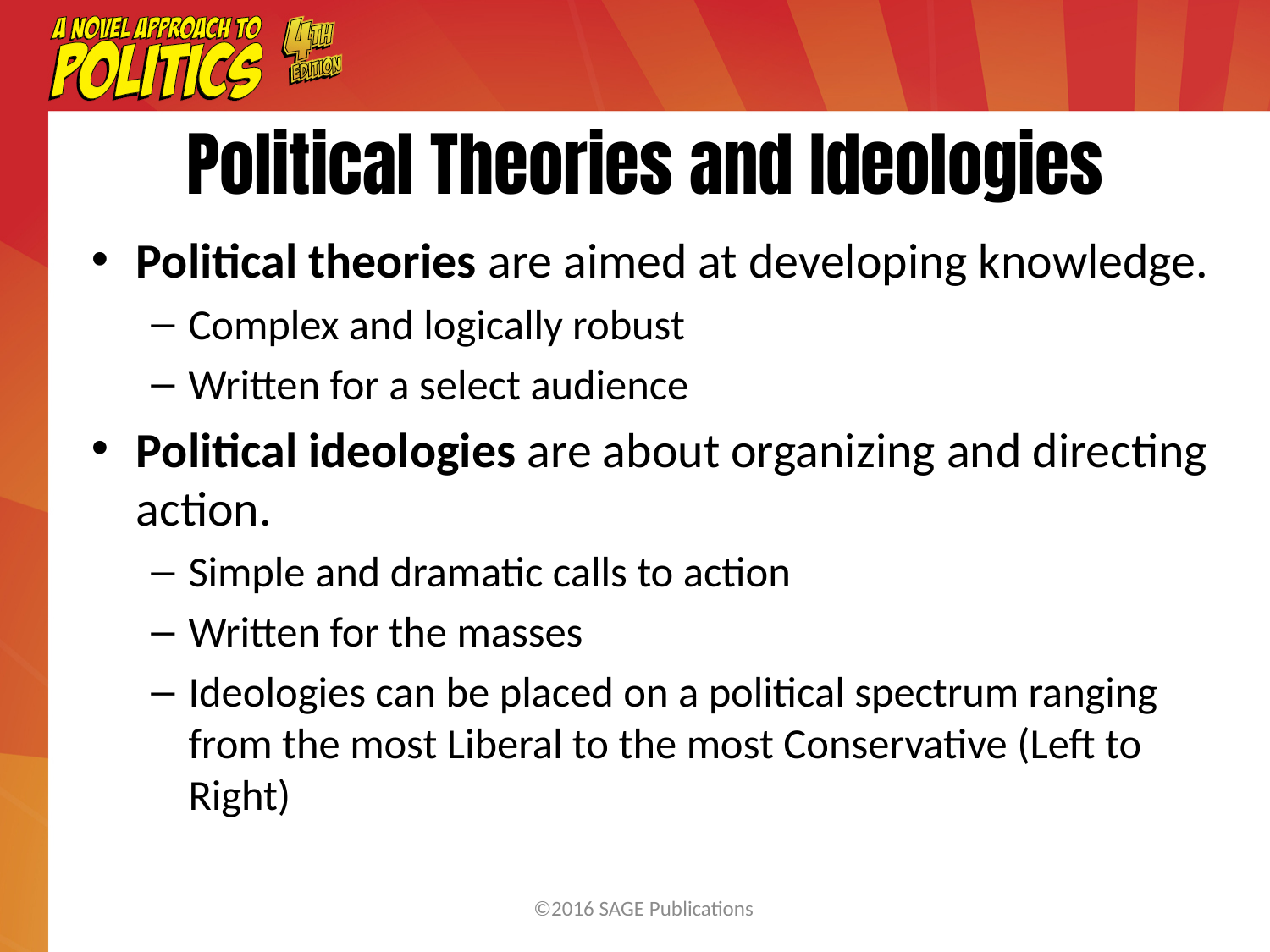

Political Theories and Ideologies
Political theories are aimed at developing knowledge.
Complex and logically robust
Written for a select audience
Political ideologies are about organizing and directing action.
Simple and dramatic calls to action
Written for the masses
Ideologies can be placed on a political spectrum ranging from the most Liberal to the most Conservative (Left to Right)